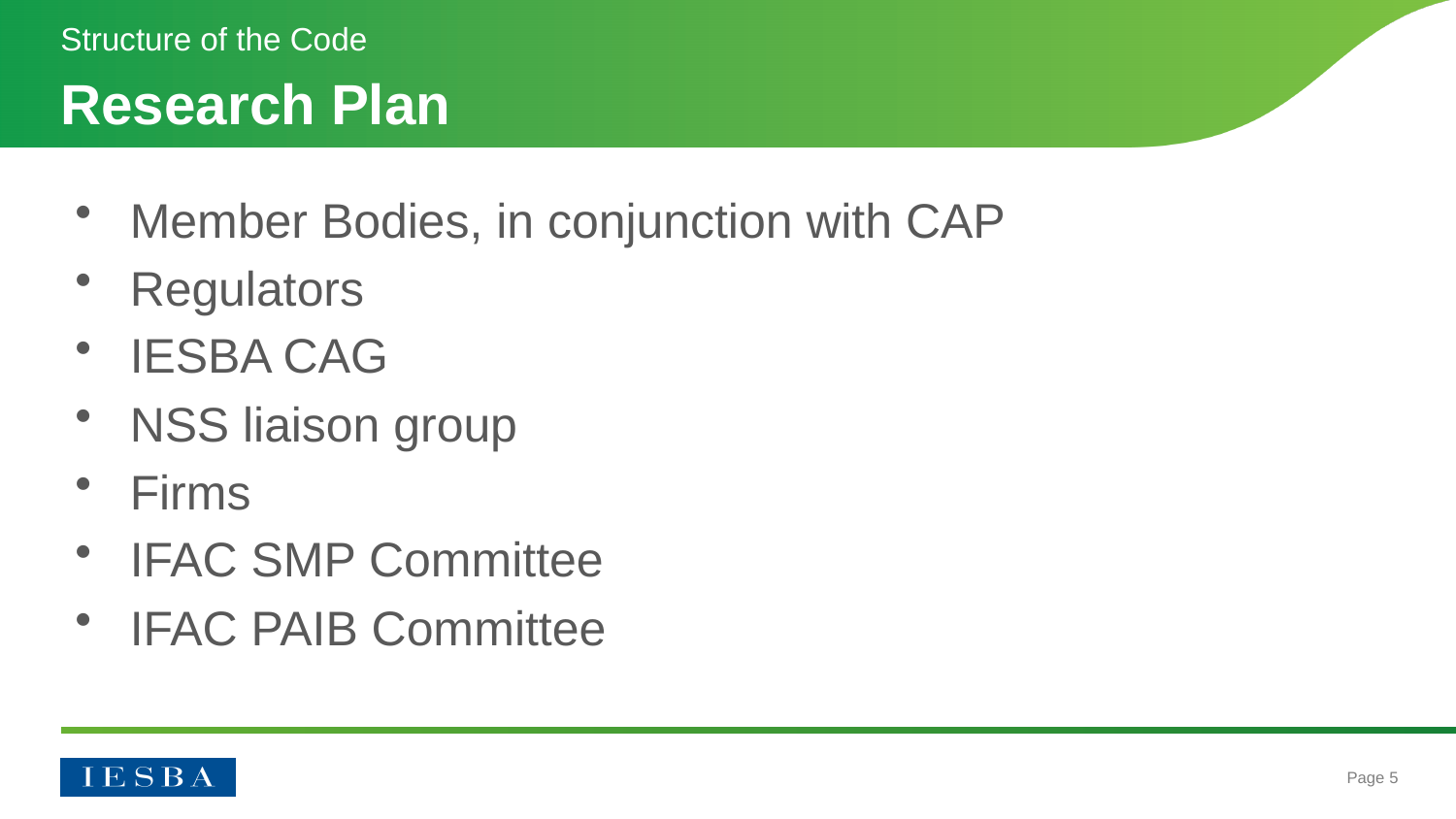

Structure of the Code

# Research Plan
Member Bodies, in conjunction with CAP
Regulators
IESBA CAG
NSS liaison group
Firms
IFAC SMP Committee
IFAC PAIB Committee